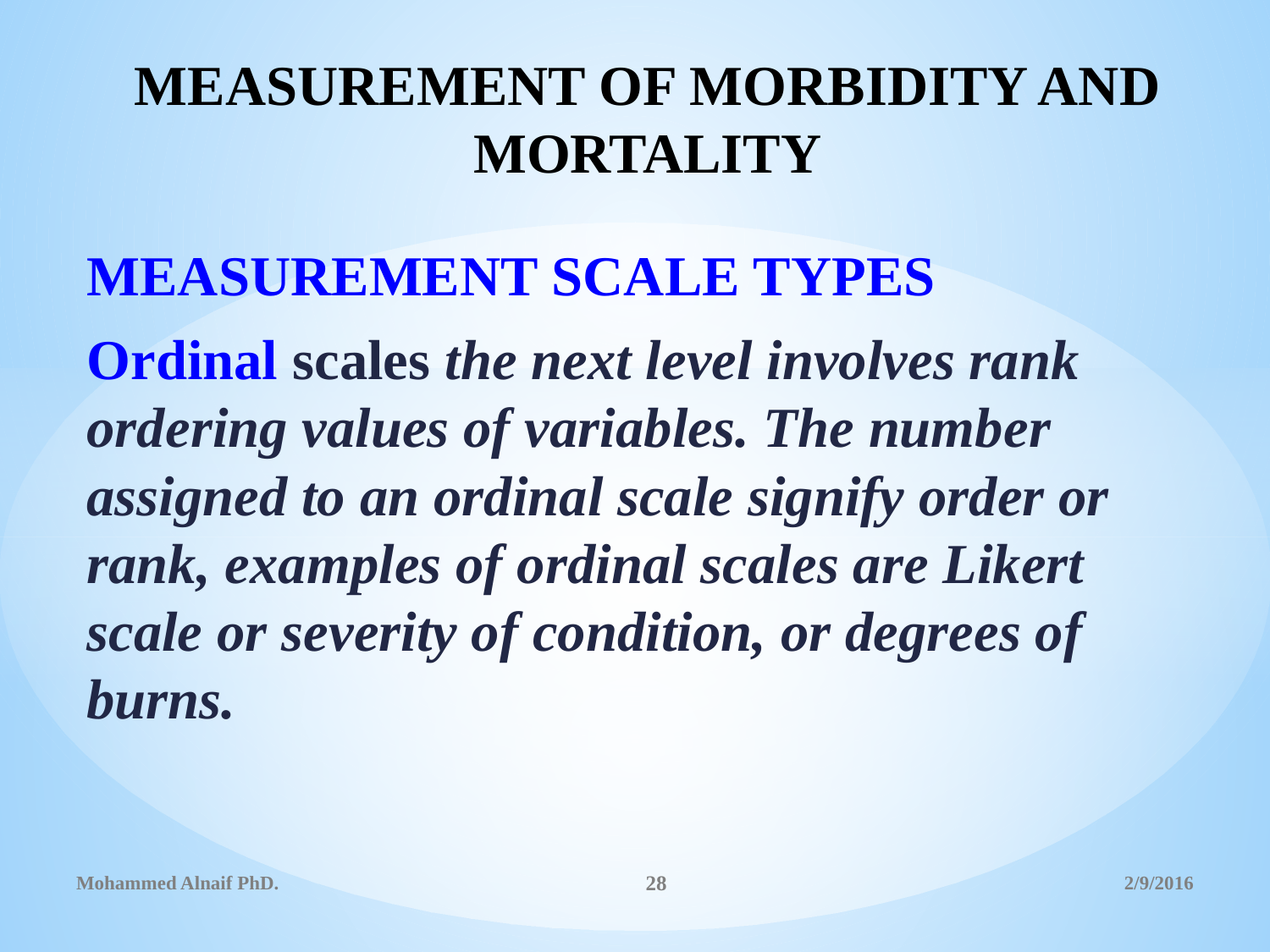

# MEASUREMENT OF MORBIDITY AND MORTALITY
MEASUREMENT SCALE TYPES
Ordinal scales the next level involves rank ordering values of variables. The number assigned to an ordinal scale signify order or rank, examples of ordinal scales are Likert scale or severity of condition, or degrees of burns.
Mohammed Alnaif PhD.
28
2/9/2016